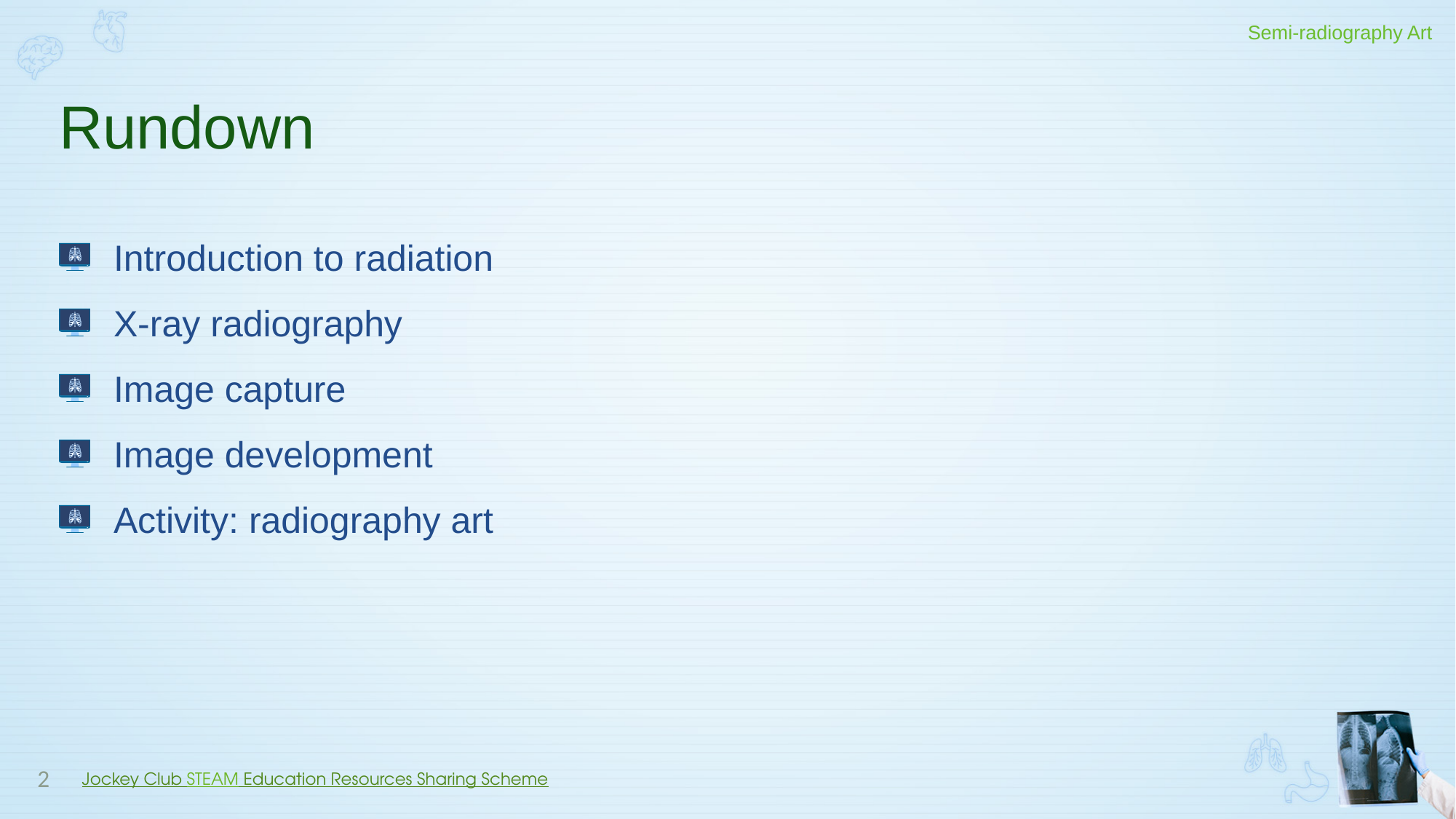

# Rundown
Introduction to radiation
X-ray radiography
Image capture
Image development
Activity: radiography art
2